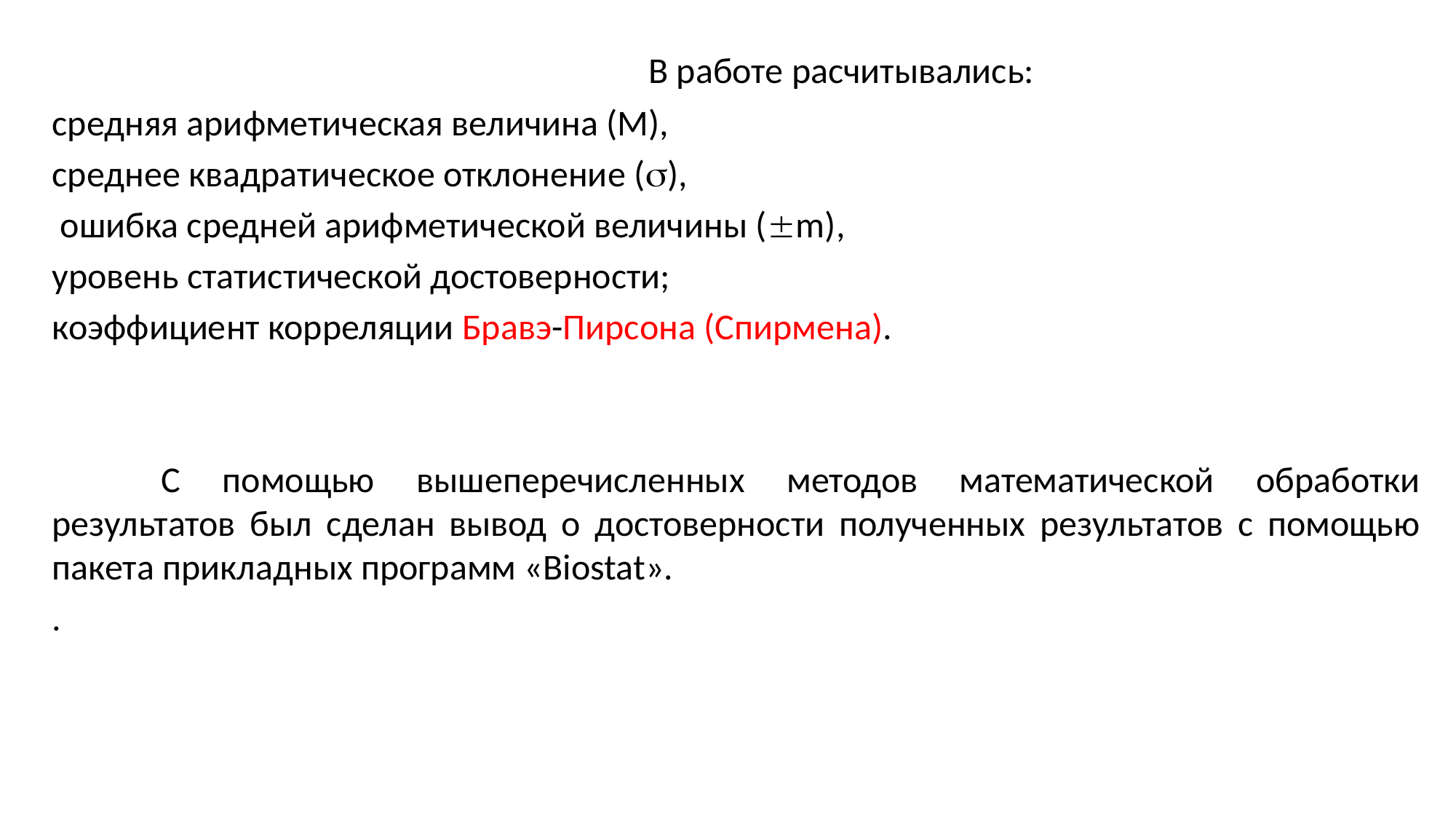

В работе расчитывались:
средняя арифметическая величина (М),
среднее квадратическое отклонение (σ),
 ошибка средней арифметической величины (±m),
уровень статистической достоверности;
коэффициент корреляции Бравэ-Пирсона (Спирмена).

	С помощью вышеперечисленных методов математической обработки результатов был сделан вывод о достоверности полученных результатов с помощью пакета прикладных программ «Biostat».
.

#